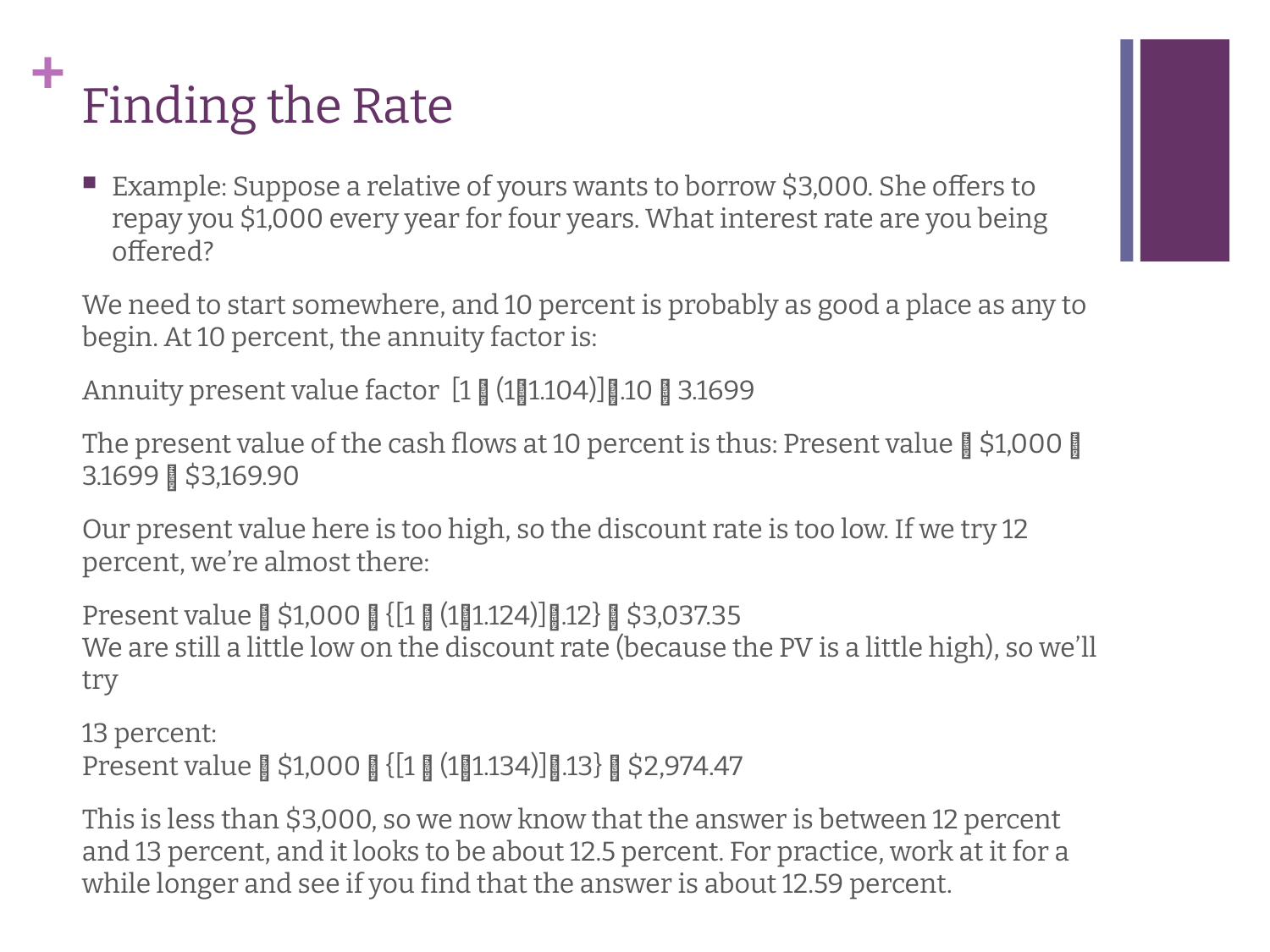

# Finding the Rate
Example: Suppose a relative of yours wants to borrow $3,000. She offers to repay you $1,000 every year for four years. What interest rate are you being offered?
We need to start somewhere, and 10 percent is probably as good a place as any to begin. At 10 percent, the annuity factor is:
Annuity present value factor  [1 􏰃 (1􏰒1.104)]􏰒.10 􏰁 3.1699
The present value of the cash flows at 10 percent is thus: Present value 􏰁 $1,000 􏰀 3.1699 􏰁 $3,169.90
Our present value here is too high, so the discount rate is too low. If we try 12 percent, we’re almost there:
Present value 􏰁 $1,000 􏰀 {[1 􏰃 (1􏰒1.124)]􏰒.12} 􏰁 $3,037.35
We are still a little low on the discount rate (because the PV is a little high), so we’ll try
13 percent:
Present value 􏰁 $1,000 􏰀 {[1 􏰃 (1􏰒1.134)]􏰒.13} 􏰁 $2,974.47
This is less than $3,000, so we now know that the answer is between 12 percent and 13 percent, and it looks to be about 12.5 percent. For practice, work at it for a while longer and see if you find that the answer is about 12.59 percent.